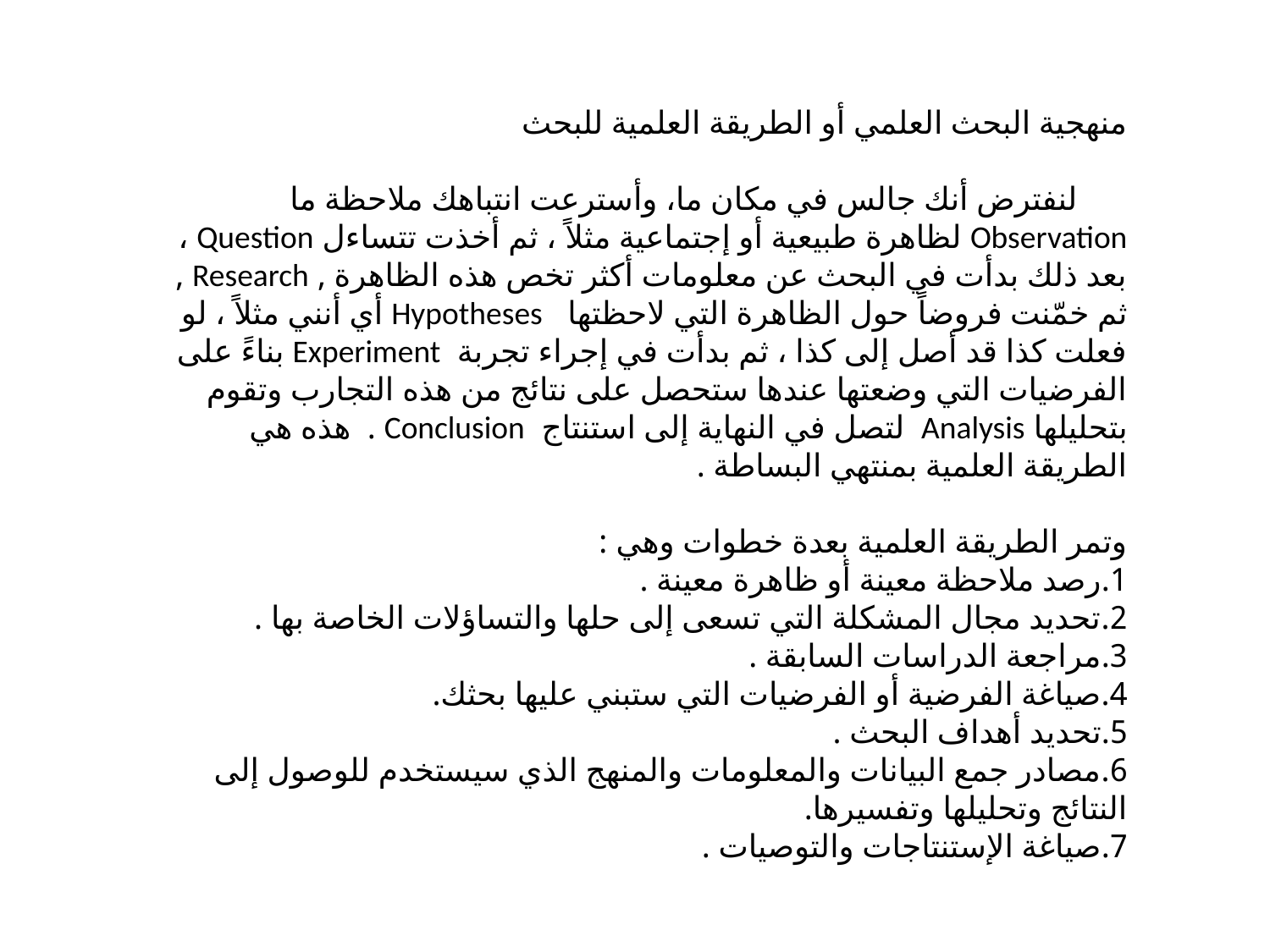

منهجية البحث العلمي أو الطريقة العلمية للبحث

      لنفترض أنك جالس في مكان ما، وأسترعت انتباهك ملاحظة ما Observation لظاهرة طبيعية أو إجتماعية مثلاً ، ثم أخذت تتساءل Question ، بعد ذلك بدأت في البحث عن معلومات أكثر تخص هذه الظاهرة , Research , ثم خمّنت فروضاً حول الظاهرة التي لاحظتها   Hypotheses أي أنني مثلاً ، لو فعلت كذا قد أصل إلى كذا ، ثم بدأت في إجراء تجربة  Experiment بناءً على الفرضيات التي وضعتها عندها ستحصل على نتائج من هذه التجارب وتقوم بتحليلها Analysis  لتصل في النهاية إلى استنتاج  Conclusion .  هذه هي الطريقة العلمية بمنتهي البساطة .

وتمر الطريقة العلمية بعدة خطوات وهي :
1.رصد ملاحظة معينة أو ظاهرة معينة .
2.تحديد مجال المشكلة التي تسعى إلى حلها والتساؤلات الخاصة بها .
3.مراجعة الدراسات السابقة .
4.صياغة الفرضية أو الفرضيات التي ستبني عليها بحثك.
5.تحديد أهداف البحث .
6.مصادر جمع البيانات والمعلومات والمنهج الذي سيستخدم للوصول إلى النتائج وتحليلها وتفسيرها.
7.صياغة الإستنتاجات والتوصيات .